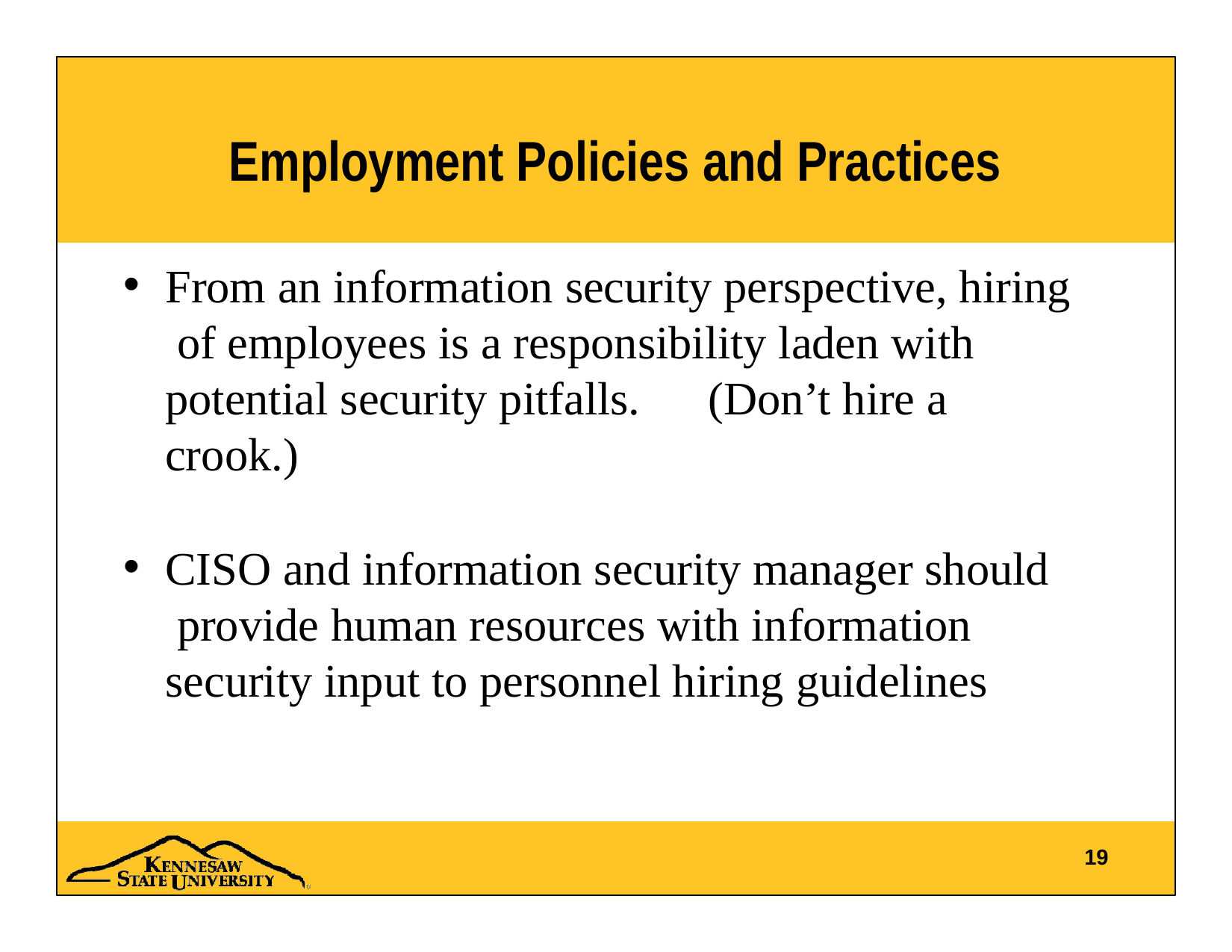

# Employment Policies and Practices
From an information security perspective, hiring  of employees is a responsibility laden with  potential security pitfalls.	(Don’t hire a crook.)

CISO and information security manager should  provide human resources with information  security input to personnel hiring guidelines

19